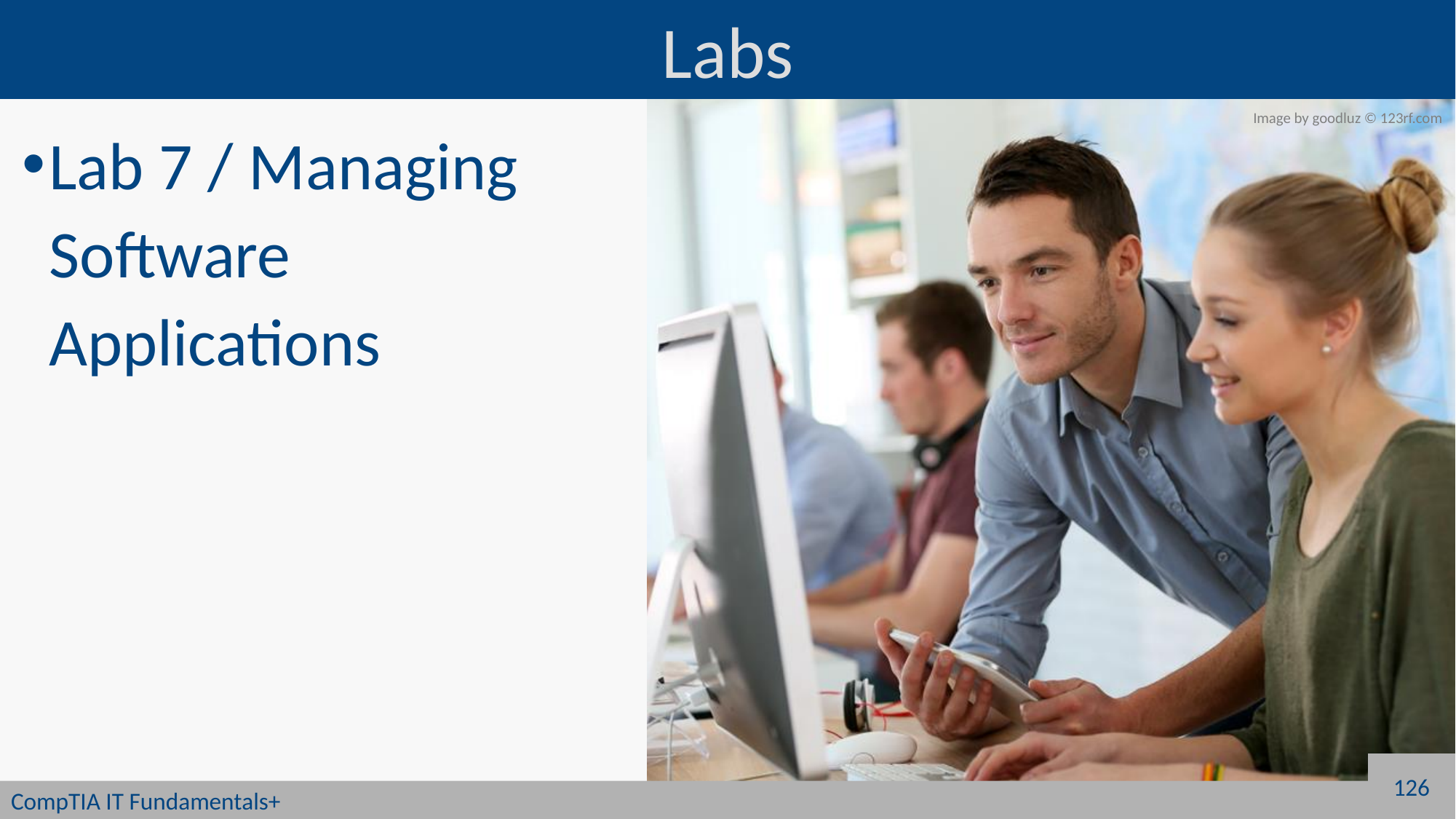

Lab 7 / Managing Software Applications
126
CompTIA IT Fundamentals+